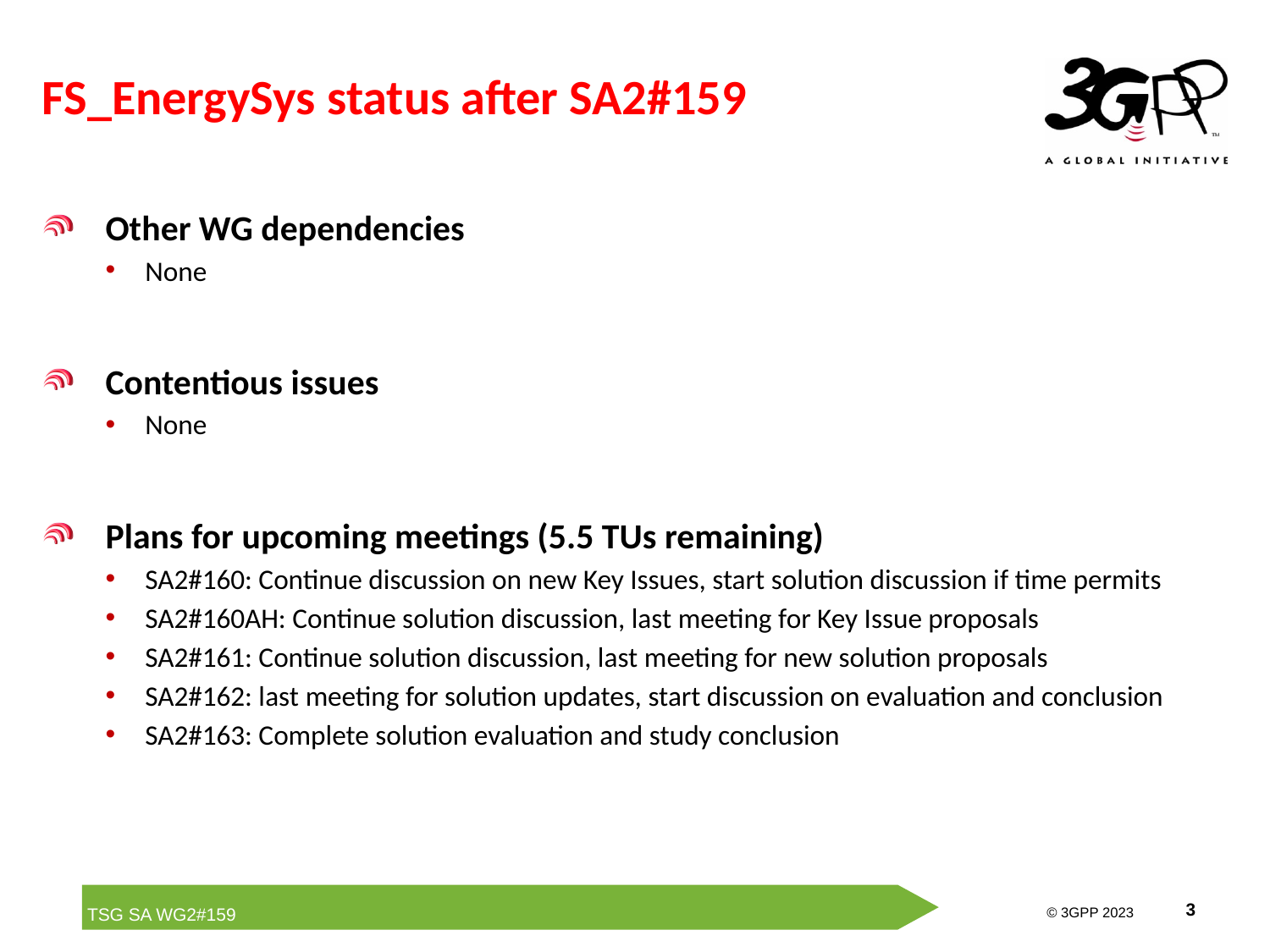

# FS_EnergySys status after SA2#159
Other WG dependencies
None

Contentious issues
None

Plans for upcoming meetings (5.5 TUs remaining)
SA2#160: Continue discussion on new Key Issues, start solution discussion if time permits
SA2#160AH: Continue solution discussion, last meeting for Key Issue proposals
SA2#161: Continue solution discussion, last meeting for new solution proposals
SA2#162: last meeting for solution updates, start discussion on evaluation and conclusion
SA2#163: Complete solution evaluation and study conclusion